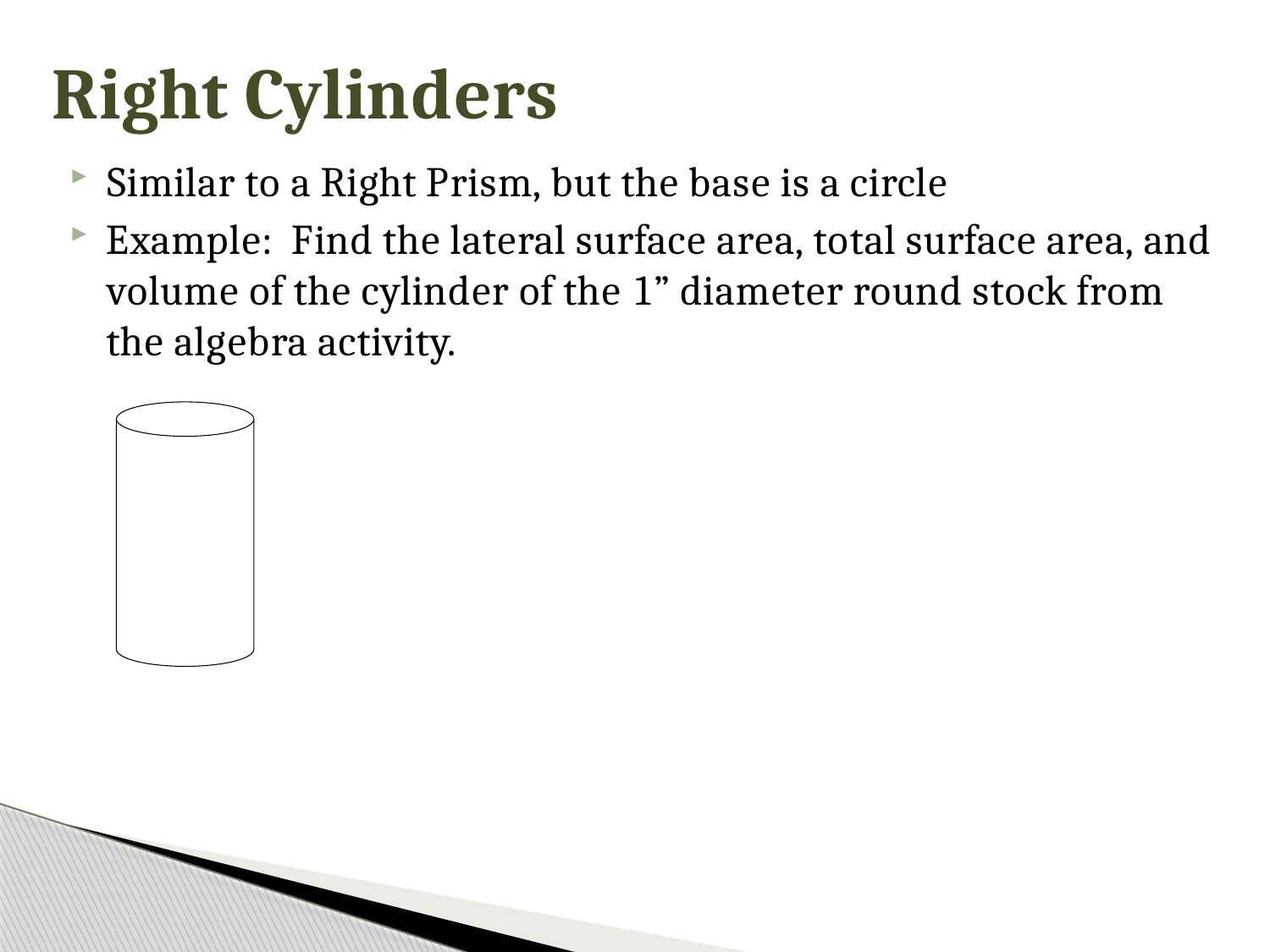

# Right Cylinders
Similar to a Right Prism, but the base is a circle
Example:  Find the lateral surface area, total surface area, and volume of the cylinder of the 1” diameter round stock from the algebra activity.